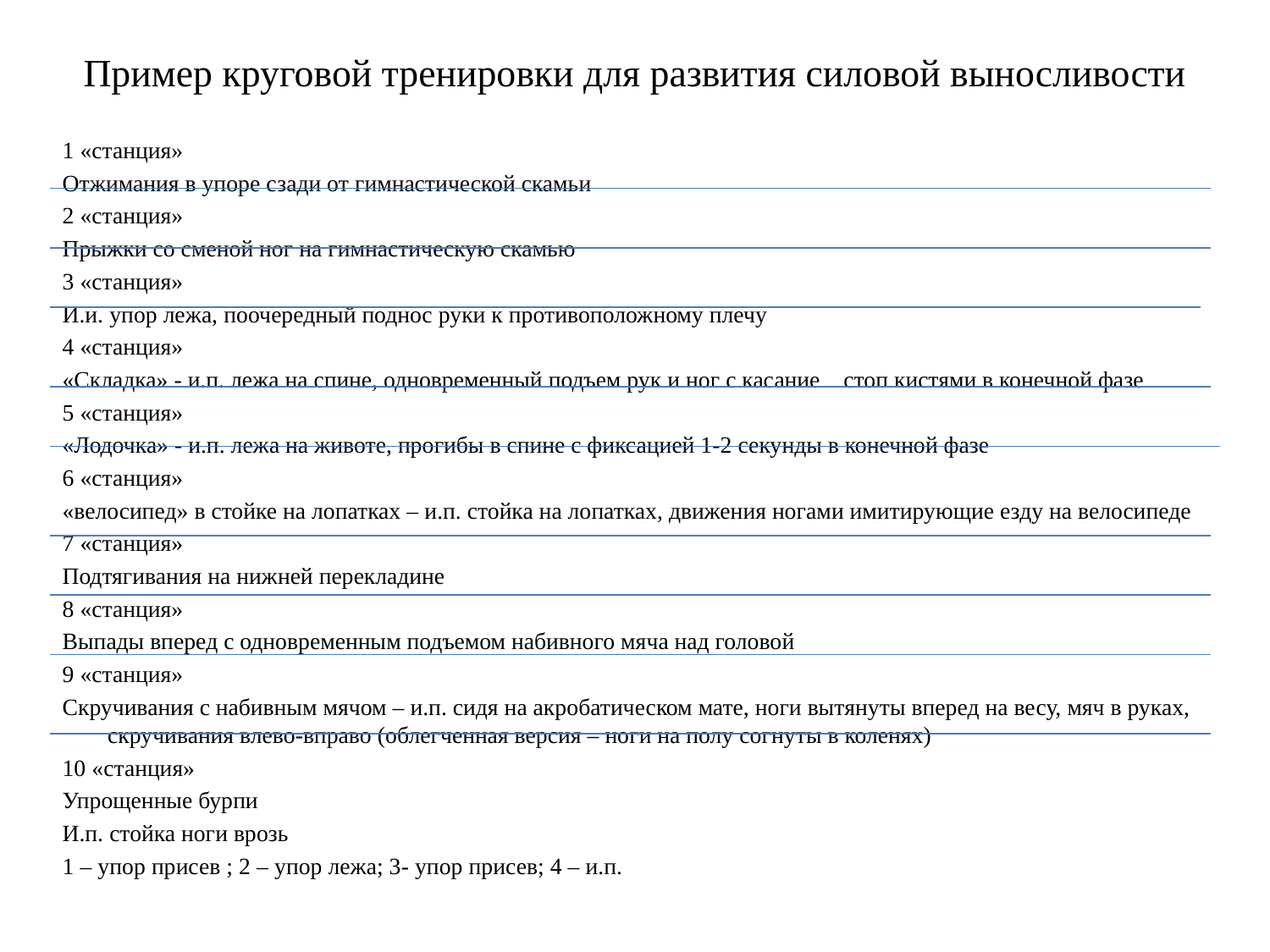

# Пример круговой тренировки для развития силовой выносливости
1 «станция»
Отжимания в упоре сзади от гимнастической скамьи
2 «станция»
Прыжки со сменой ног на гимнастическую скамью
3 «станция»
И.и. упор лежа, поочередный поднос руки к противоположному плечу
4 «станция»
«Складка» - и.п. лежа на спине, одновременный подъем рук и ног с касание    стоп кистями в конечной фазе
5 «станция»
«Лодочка» - и.п. лежа на животе, прогибы в спине с фиксацией 1-2 секунды в конечной фазе
6 «станция»
«велосипед» в стойке на лопатках – и.п. стойка на лопатках, движения ногами имитирующие езду на велосипеде
7 «станция»
Подтягивания на нижней перекладине
8 «станция»
Выпады вперед с одновременным подъемом набивного мяча над головой
9 «станция»
Скручивания с набивным мячом – и.п. сидя на акробатическом мате, ноги вытянуты вперед на весу, мяч в руках, скручивания влево-вправо (облегченная версия – ноги на полу согнуты в коленях)
10 «станция»
Упрощенные бурпи
И.п. стойка ноги врозь
1 – упор присев ; 2 – упор лежа; 3- упор присев; 4 – и.п.